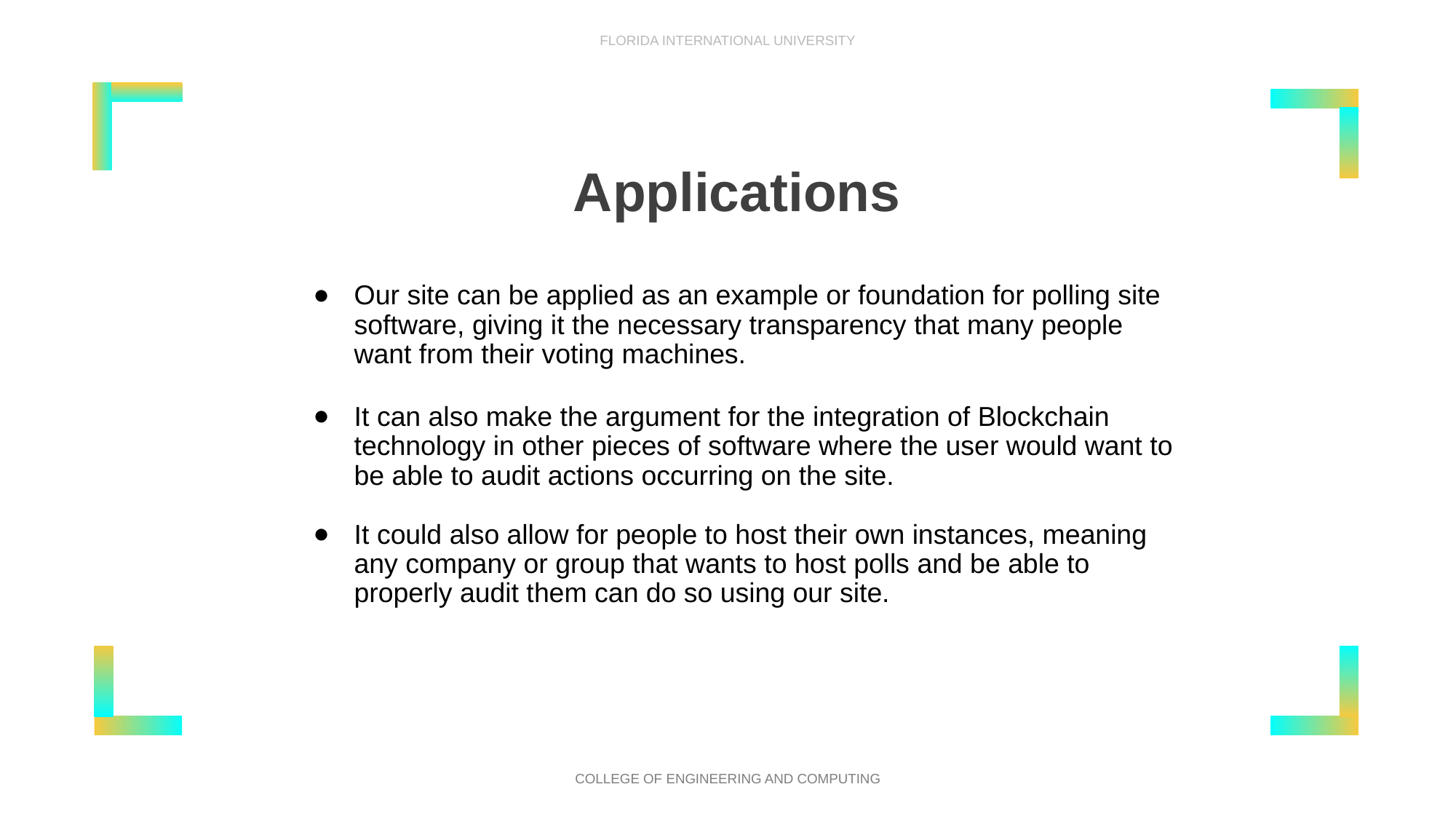

# Applications
Our site can be applied as an example or foundation for polling site software, giving it the necessary transparency that many people want from their voting machines.
It can also make the argument for the integration of Blockchain technology in other pieces of software where the user would want to be able to audit actions occurring on the site.
It could also allow for people to host their own instances, meaning any company or group that wants to host polls and be able to properly audit them can do so using our site.